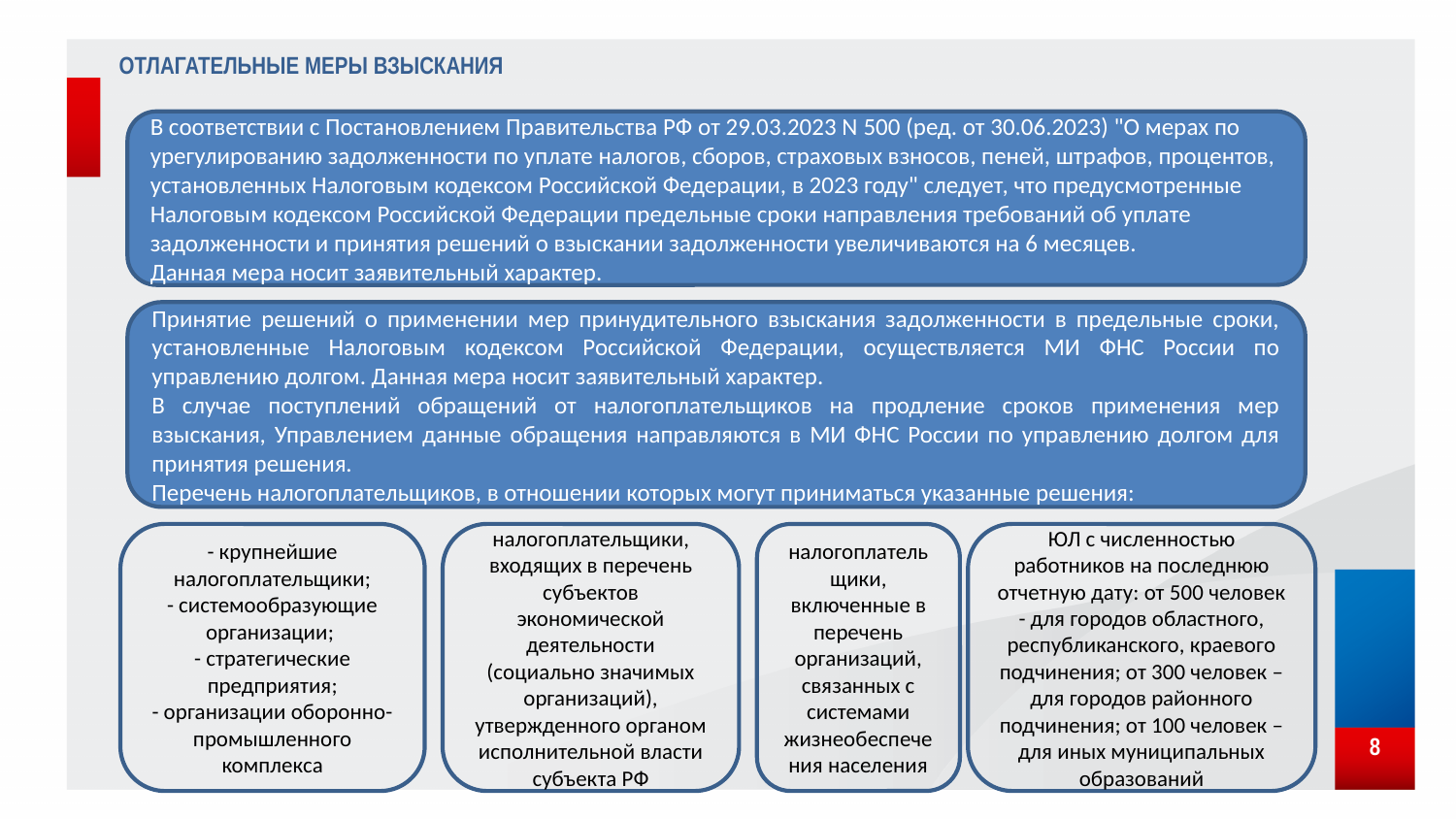

ОТЛАГАТЕЛЬНЫЕ МЕРЫ ВЗЫСКАНИЯ
В соответствии с Постановлением Правительства РФ от 29.03.2023 N 500 (ред. от 30.06.2023) "О мерах по урегулированию задолженности по уплате налогов, сборов, страховых взносов, пеней, штрафов, процентов, установленных Налоговым кодексом Российской Федерации, в 2023 году" следует, что предусмотренные Налоговым кодексом Российской Федерации предельные сроки направления требований об уплате задолженности и принятия решений о взыскании задолженности увеличиваются на 6 месяцев.
Данная мера носит заявительный характер.
Принятие решений о применении мер принудительного взыскания задолженности в предельные сроки, установленные Налоговым кодексом Российской Федерации, осуществляется МИ ФНС России по управлению долгом. Данная мера носит заявительный характер.
В случае поступлений обращений от налогоплательщиков на продление сроков применения мер взыскания, Управлением данные обращения направляются в МИ ФНС России по управлению долгом для принятия решения.
Перечень налогоплательщиков, в отношении которых могут приниматься указанные решения:
- крупнейшие налогоплательщики;
- системообразующие организации;
- стратегические предприятия;
- организации оборонно-промышленного комплекса
налогоплательщики, входящих в перечень субъектов экономической деятельности (социально значимых организаций), утвержденного органом исполнительной власти субъекта РФ
налогоплательщики, включенные в перечень организаций, связанных с системами жизнеобеспечения населения
ЮЛ с численностью работников на последнюю отчетную дату: от 500 человек - для городов областного, республиканского, краевого подчинения; от 300 человек – для городов районного подчинения; от 100 человек – для иных муниципальных образований
8